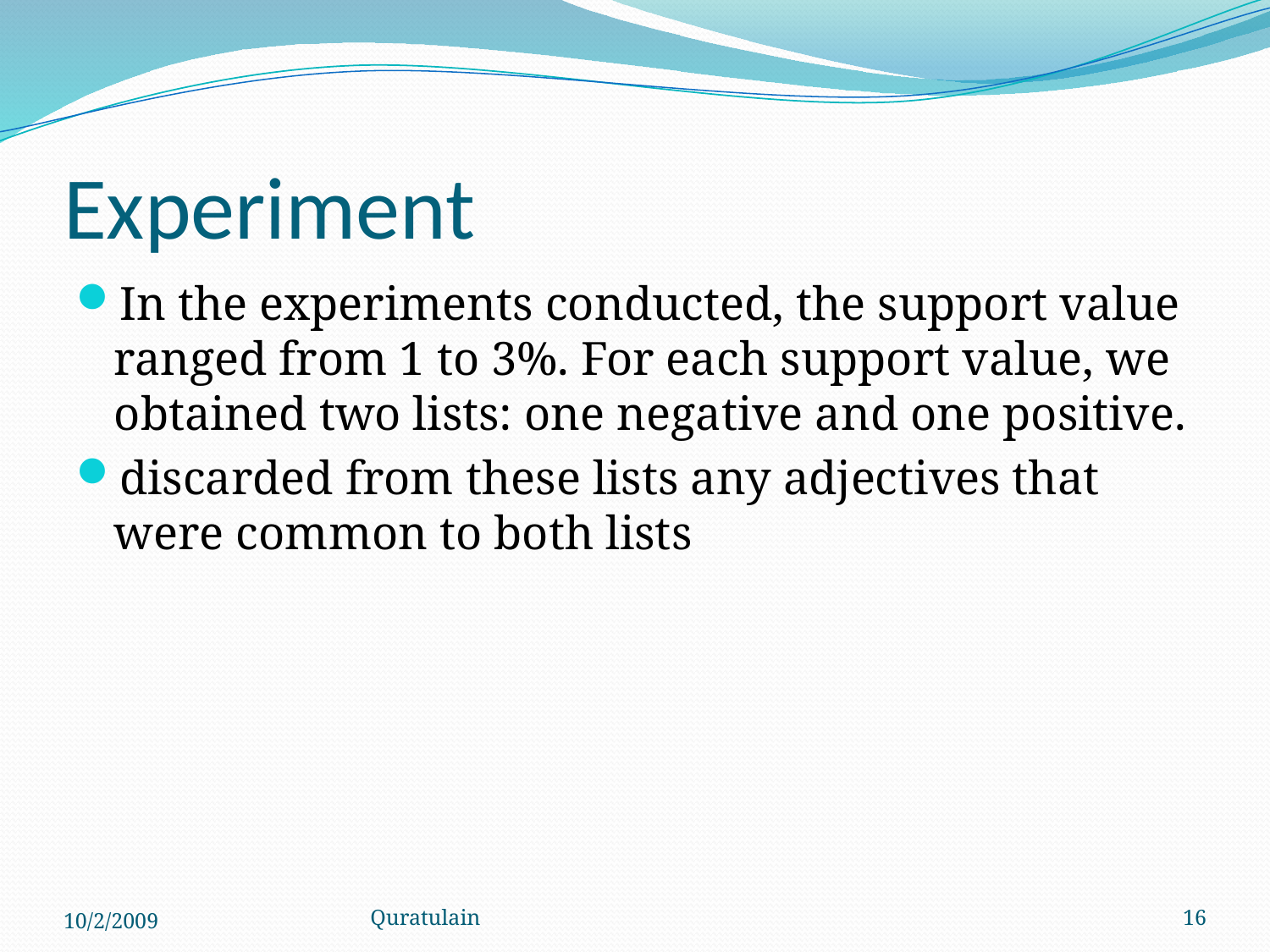

# Experiment
In the experiments conducted, the support value ranged from 1 to 3%. For each support value, we obtained two lists: one negative and one positive.
discarded from these lists any adjectives that were common to both lists
10/2/2009
Quratulain
16